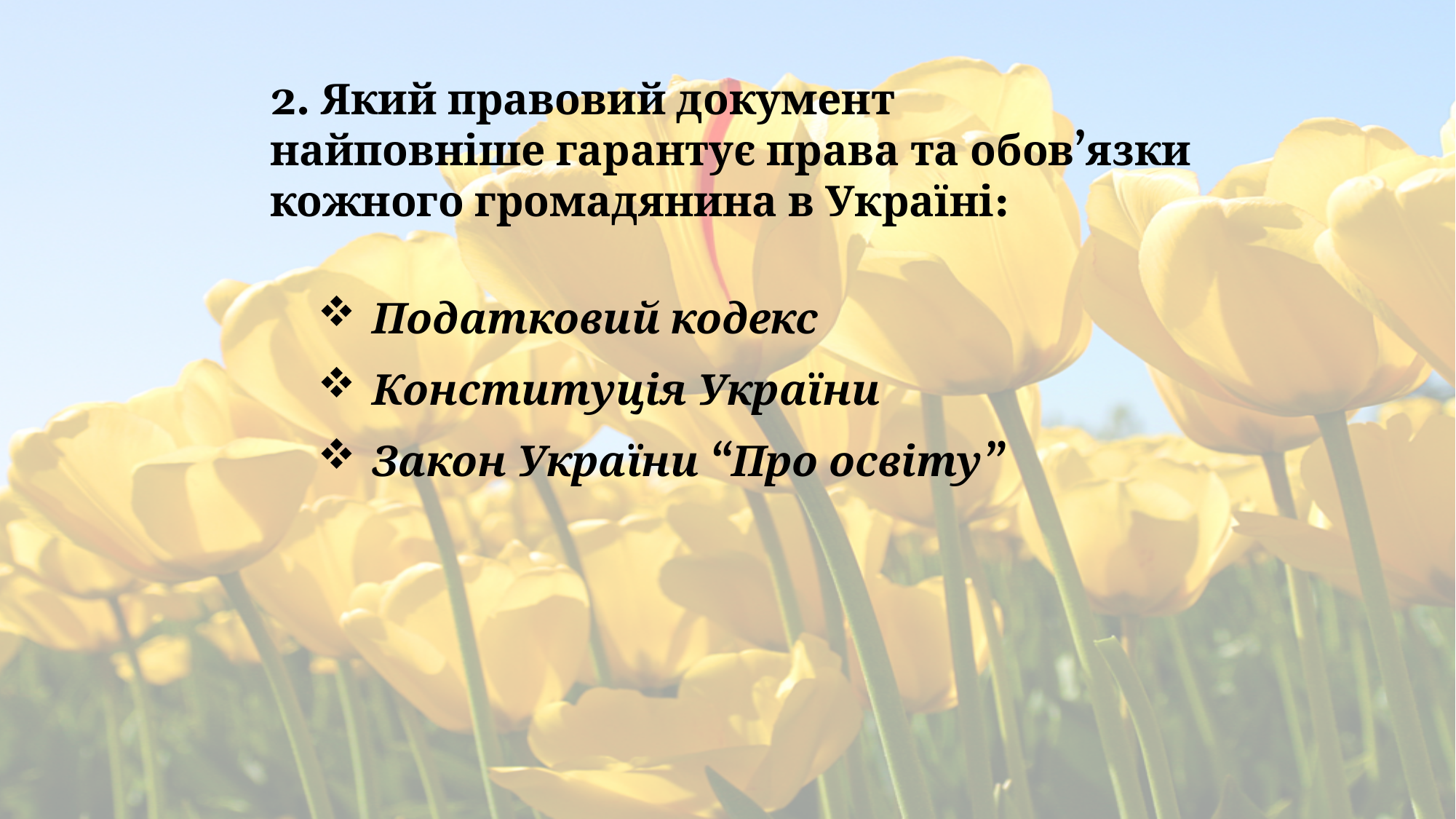

2. Який правовий документ
найповніше гарантує права та обов’язки
кожного громадянина в Україні:
Податковий кодекс
Конституція України
Закон України “Про освіту”